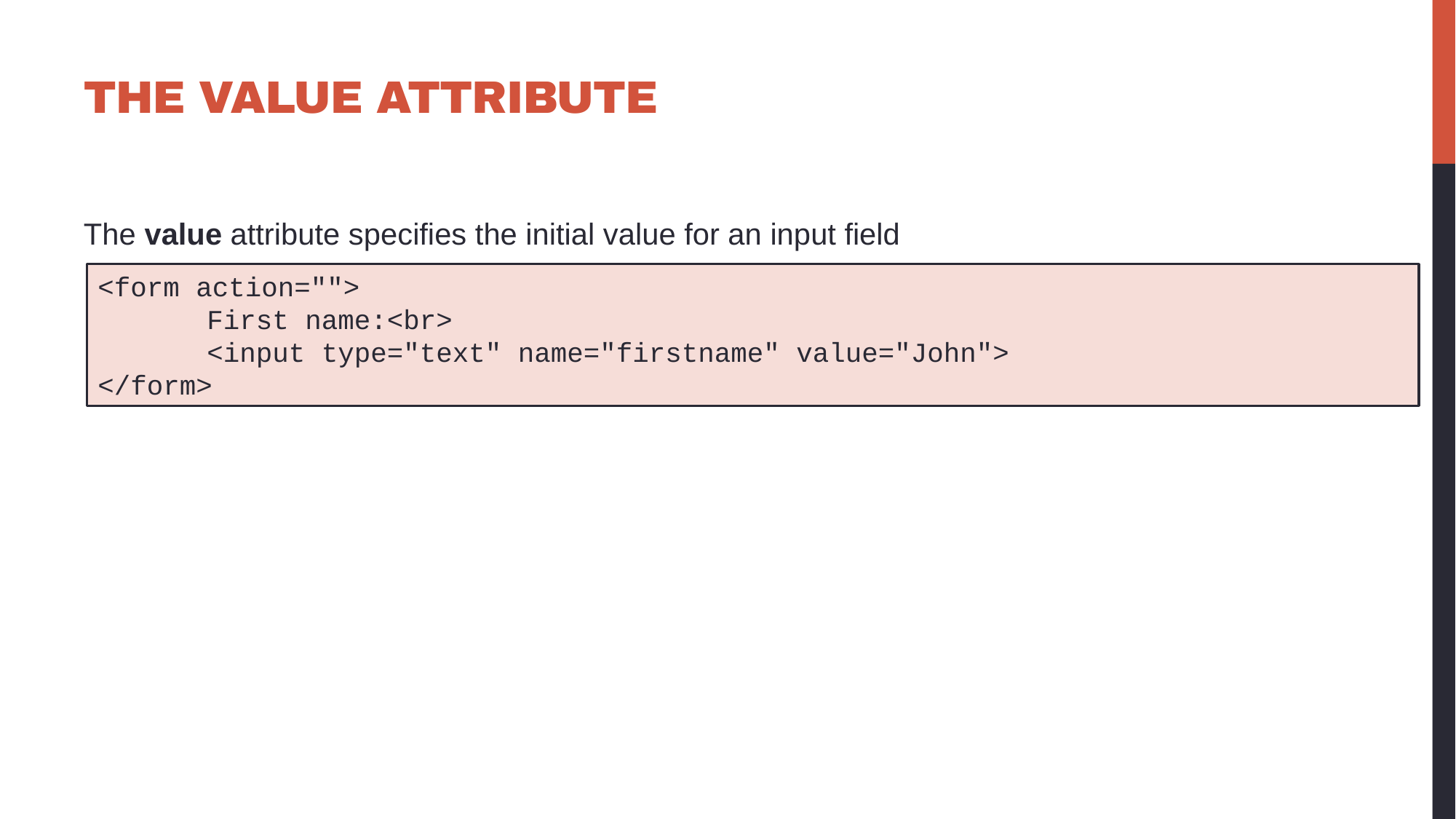

# The value Attribute
The value attribute specifies the initial value for an input field
<form action="">
	First name:<br>
	<input type="text" name="firstname" value="John">
</form>